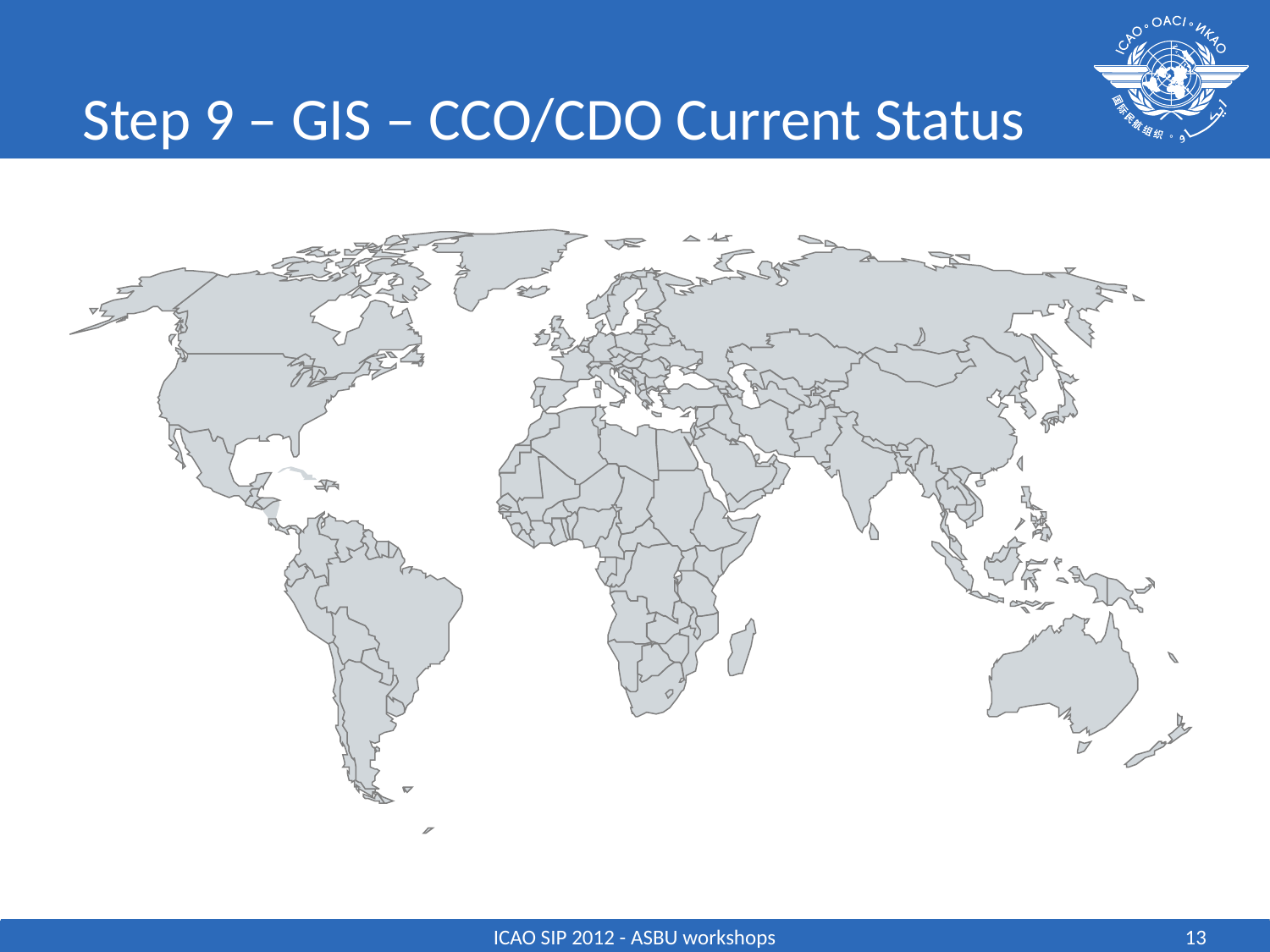

# Step 9 – GIS – CCO/CDO Current Status

ICAO SIP 2012 - ASBU workshops
13